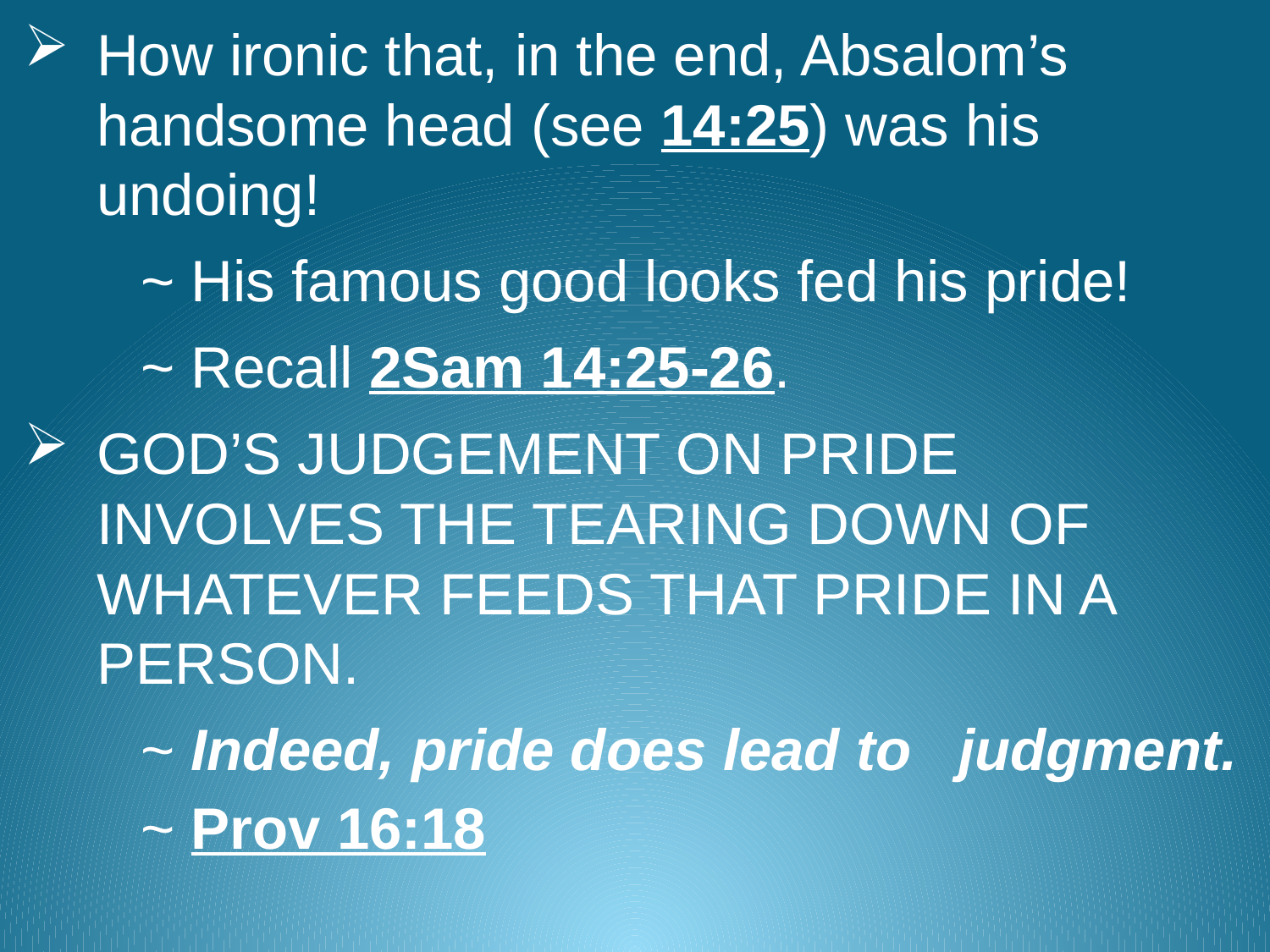

How ironic that, in the end, Absalom’s handsome head (see 14:25) was his undoing!
		~ His famous good looks fed his pride!
		~ Recall 2Sam 14:25-26.
GOD’S JUDGEMENT ON PRIDE INVOLVES THE TEARING DOWN OF WHATEVER FEEDS THAT PRIDE IN A PERSON.
		~ Indeed, pride does lead to 							judgment.
	~ Prov 16:18